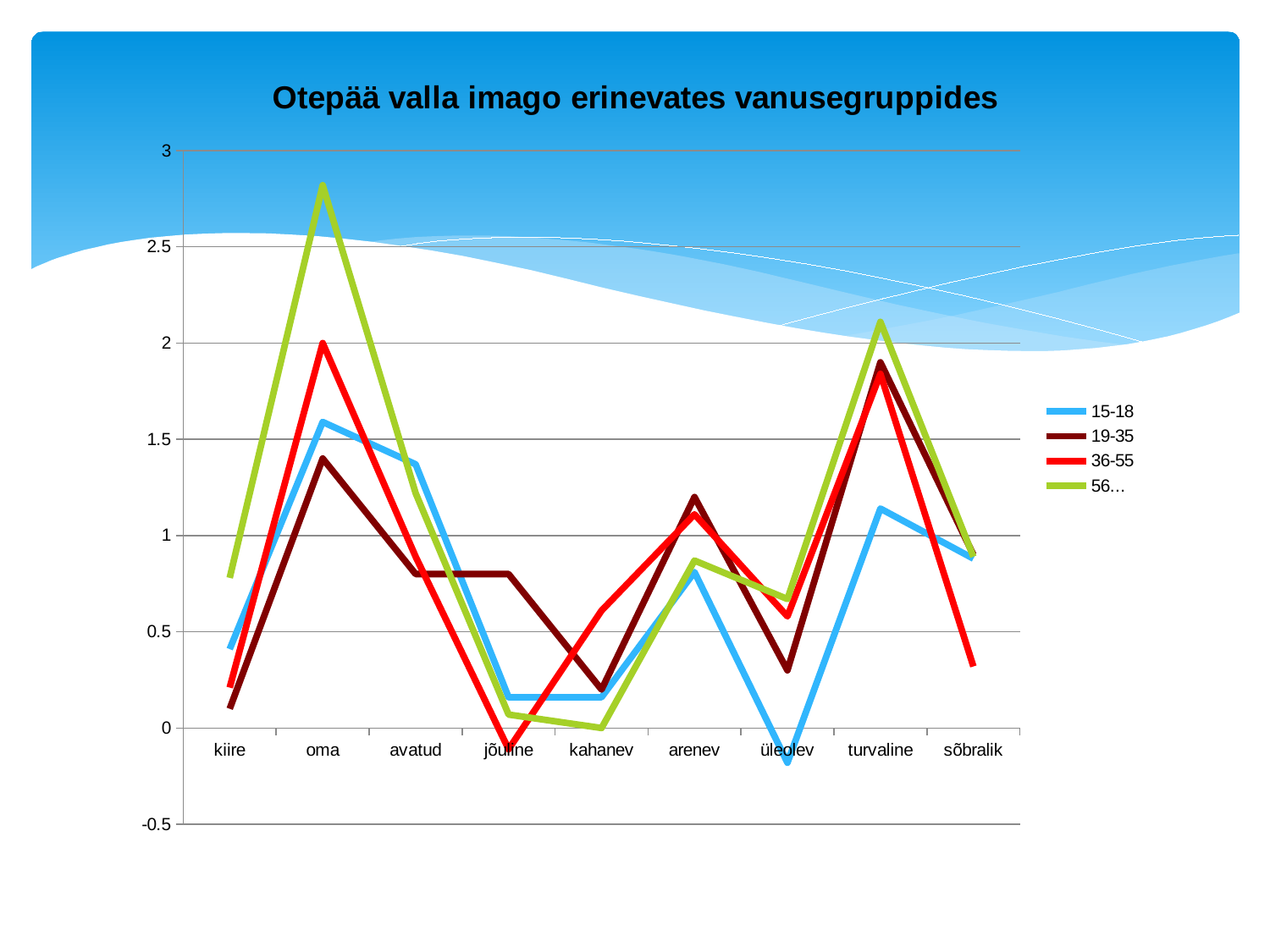

### Chart: Otepää valla imago erinevates vanusegruppides

| Category | 15-18 | 19-35 | 36-55 | 56... |
|---|---|---|---|---|
| kiire | 0.41 | 0.1 | 0.21 | 0.78 |
| oma | 1.59 | 1.4 | 2.0 | 2.82 |
| avatud | 1.37 | 0.8 | 0.89 | 1.22 |
| jõuline | 0.16 | 0.8 | -0.11 | 0.07 |
| kahanev | 0.16 | 0.2 | 0.61 | 0.0 |
| arenev | 0.81 | 1.2 | 1.11 | 0.87 |
| üleolev | -0.18 | 0.3 | 0.58 | 0.67 |
| turvaline | 1.14 | 1.9 | 1.84 | 2.11 |
| sõbralik | 0.88 | 0.9 | 0.32 | 0.89 |